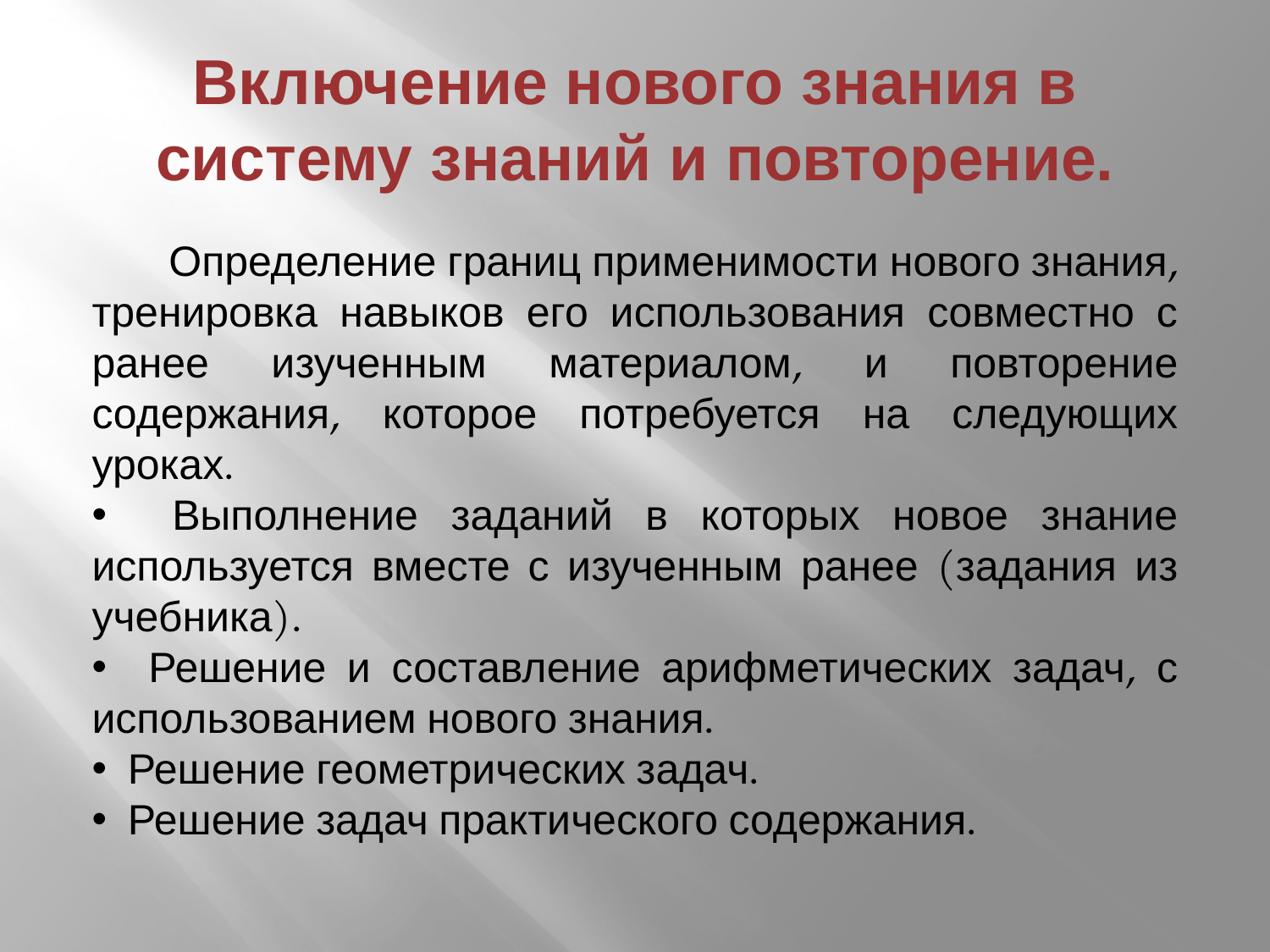

# Включение нового знания в систему знаний и повторение.
       Определение границ применимости нового знания, тренировка навыков его использования совместно с ранее изученным материалом, и повторение содержания, которое потребуется на следующих уроках.
  Выполнение заданий в которых новое знание используется вместе с изученным ранее (задания из учебника).
  Решение и составление арифметических задач, с использованием нового знания.
  Решение геометрических задач.
  Решение задач практического содержания.